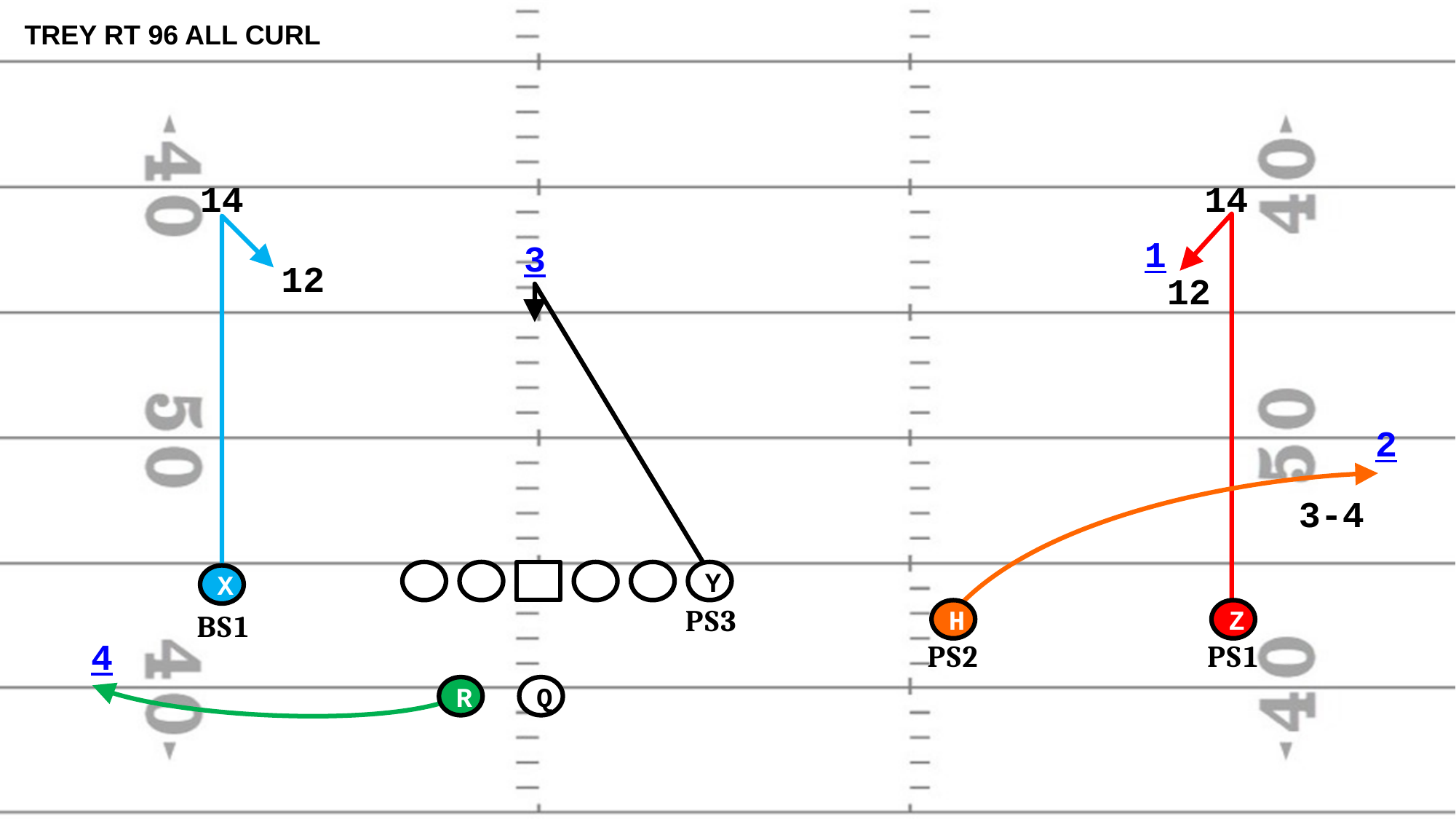

TREY RT 96 ALL CURL
14
14

1
3
12
12

2

3-4

Y
X
PS3
H
Z
BS1
PS2
PS1
4
R
Q